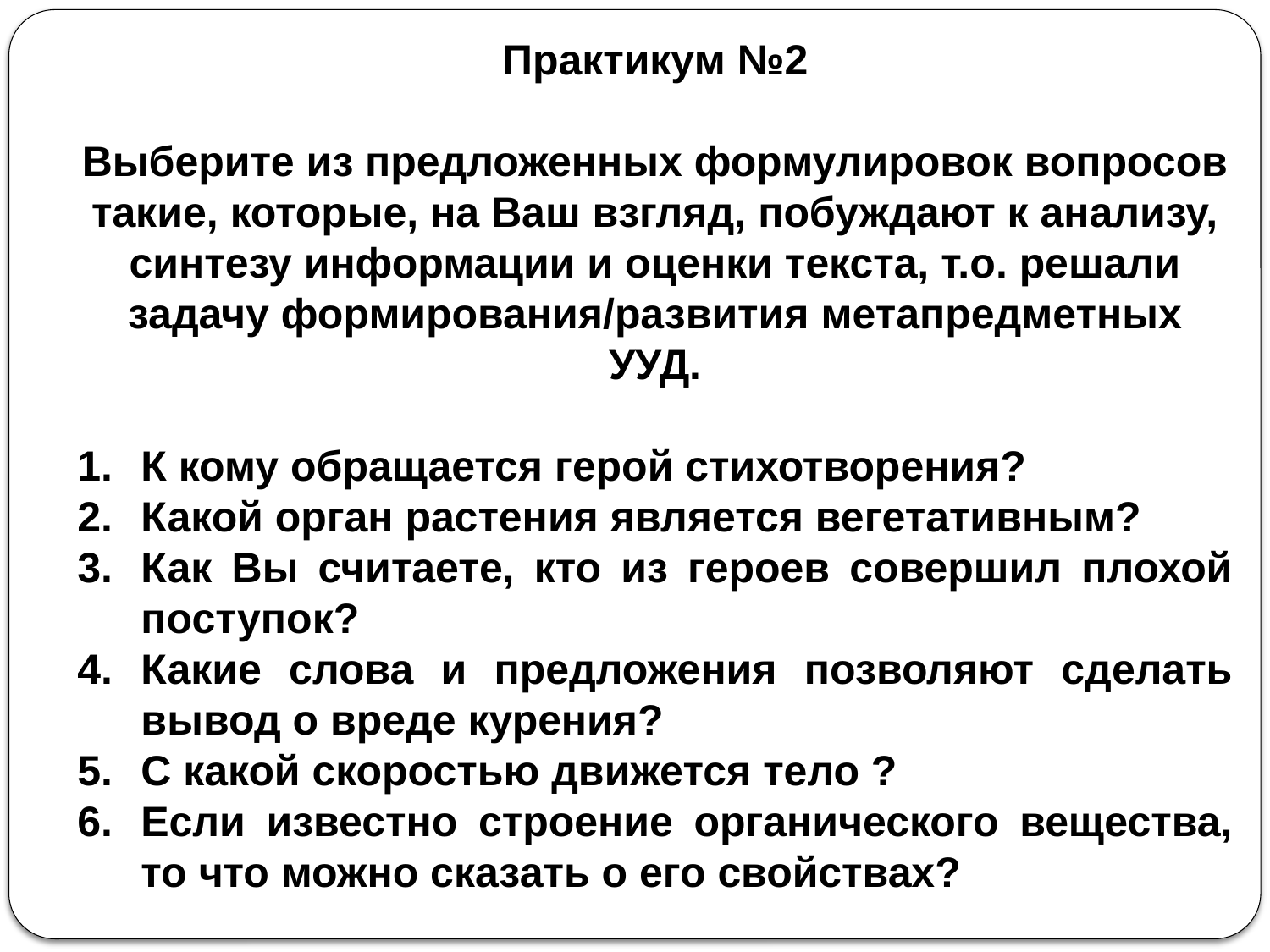

Практикум №2

Выберите из предложенных формулировок вопросов такие, которые, на Ваш взгляд, побуждают к анализу, синтезу информации и оценки текста, т.о. решали задачу формирования/развития метапредметных УУД.

К кому обращается герой стихотворения?
Какой орган растения является вегетативным?
Как Вы считаете, кто из героев совершил плохой поступок?
Какие слова и предложения позволяют сделать вывод о вреде курения?
С какой скоростью движется тело ?
Если известно строение органического вещества, то что можно сказать о его свойствах?